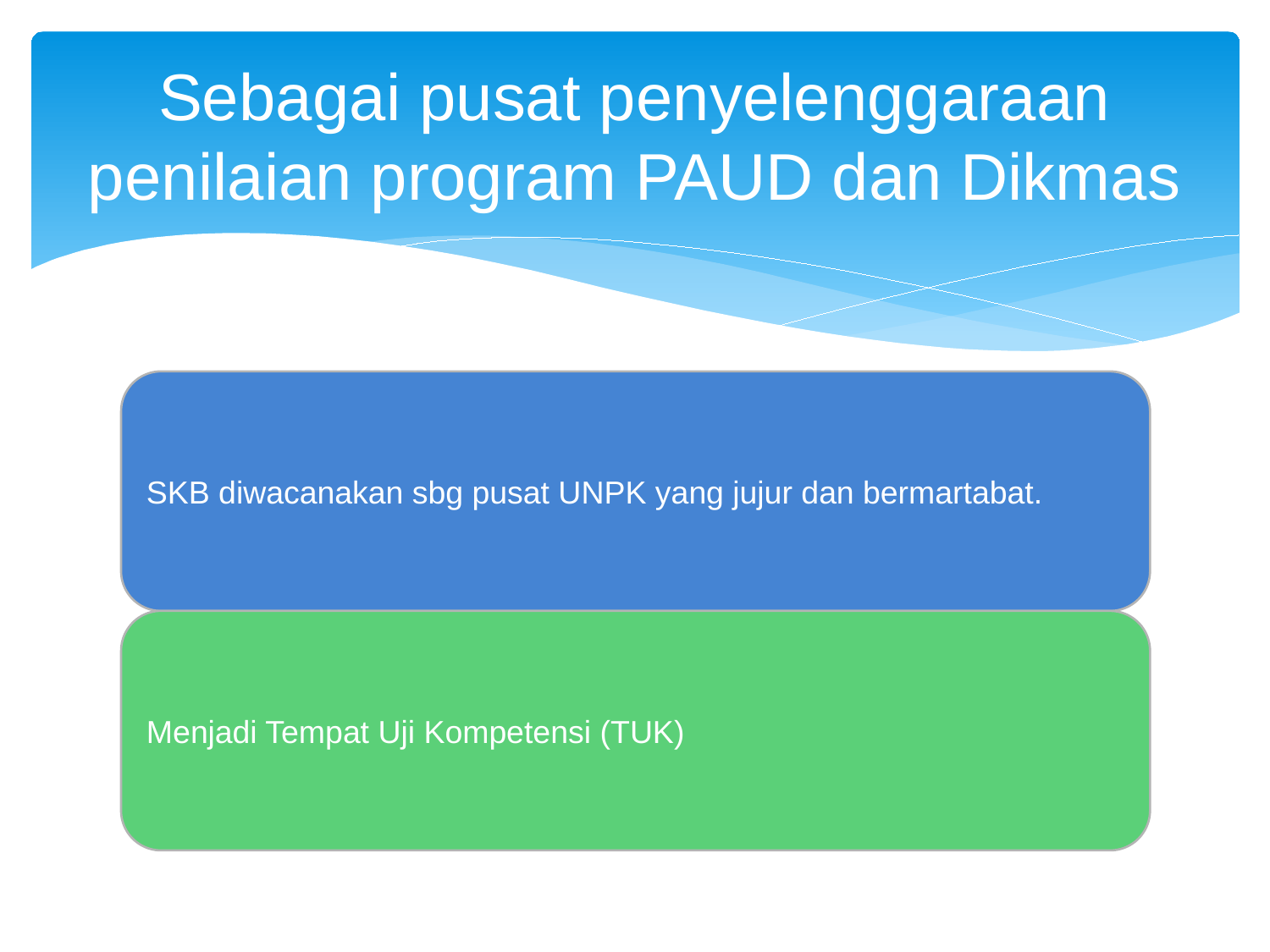

# Sebagai pusat penyelenggaraan penilaian program PAUD dan Dikmas
SKB diwacanakan sbg pusat UNPK yang jujur dan bermartabat.
Menjadi Tempat Uji Kompetensi (TUK)